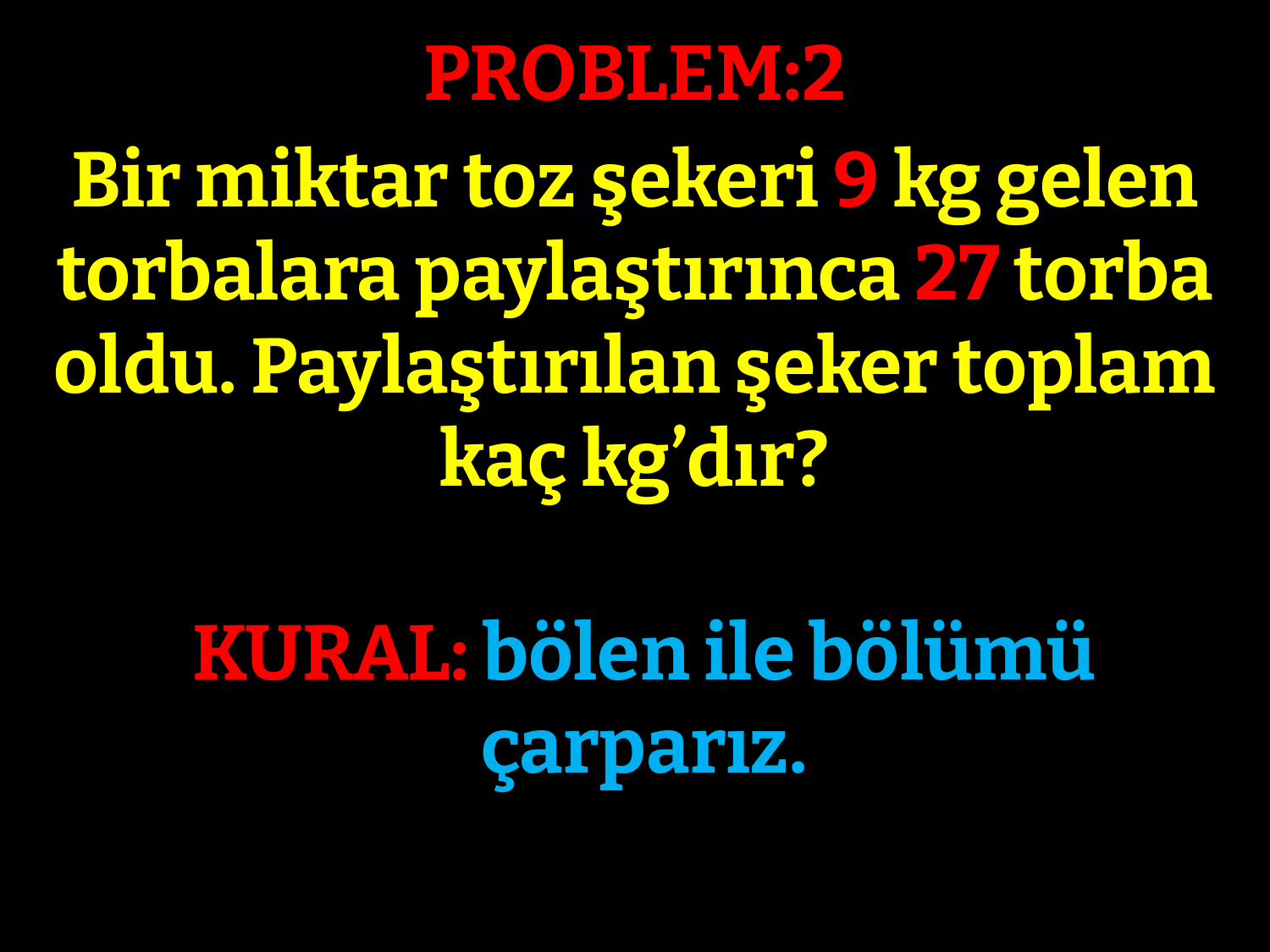

PROBLEM:2
Bir miktar toz şekeri 9 kg gelen torbalara paylaştırınca 27 torba oldu. Paylaştırılan şeker toplam kaç kg’dır?
#
KURAL: bölen ile bölümü çarparız.